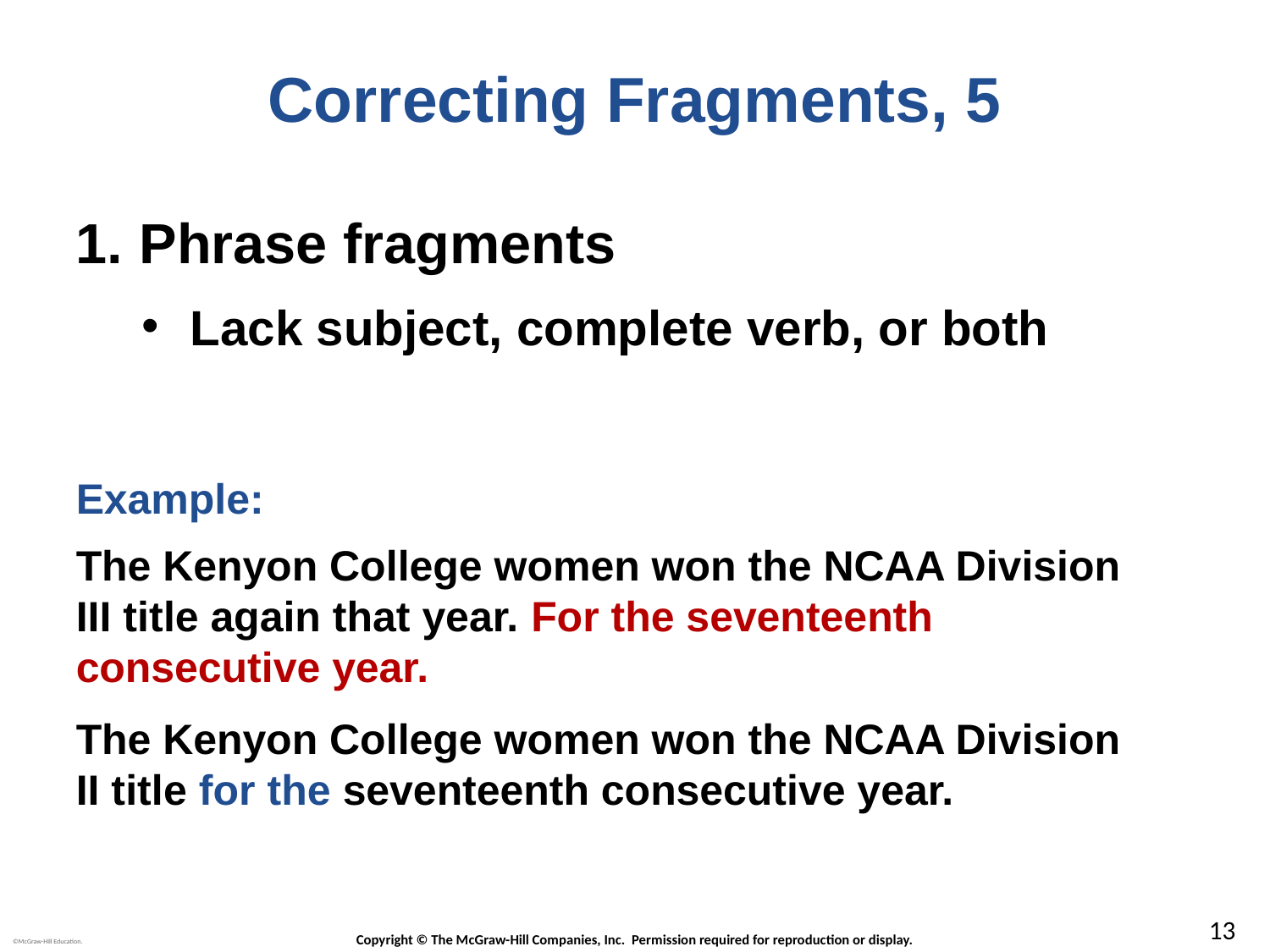

# Correcting Fragments, 5
Phrase fragments
Lack subject, complete verb, or both
Example:
The Kenyon College women won the NCAA Division III title again that year. For the seventeenth consecutive year.
The Kenyon College women won the NCAA Division II title for the seventeenth consecutive year.